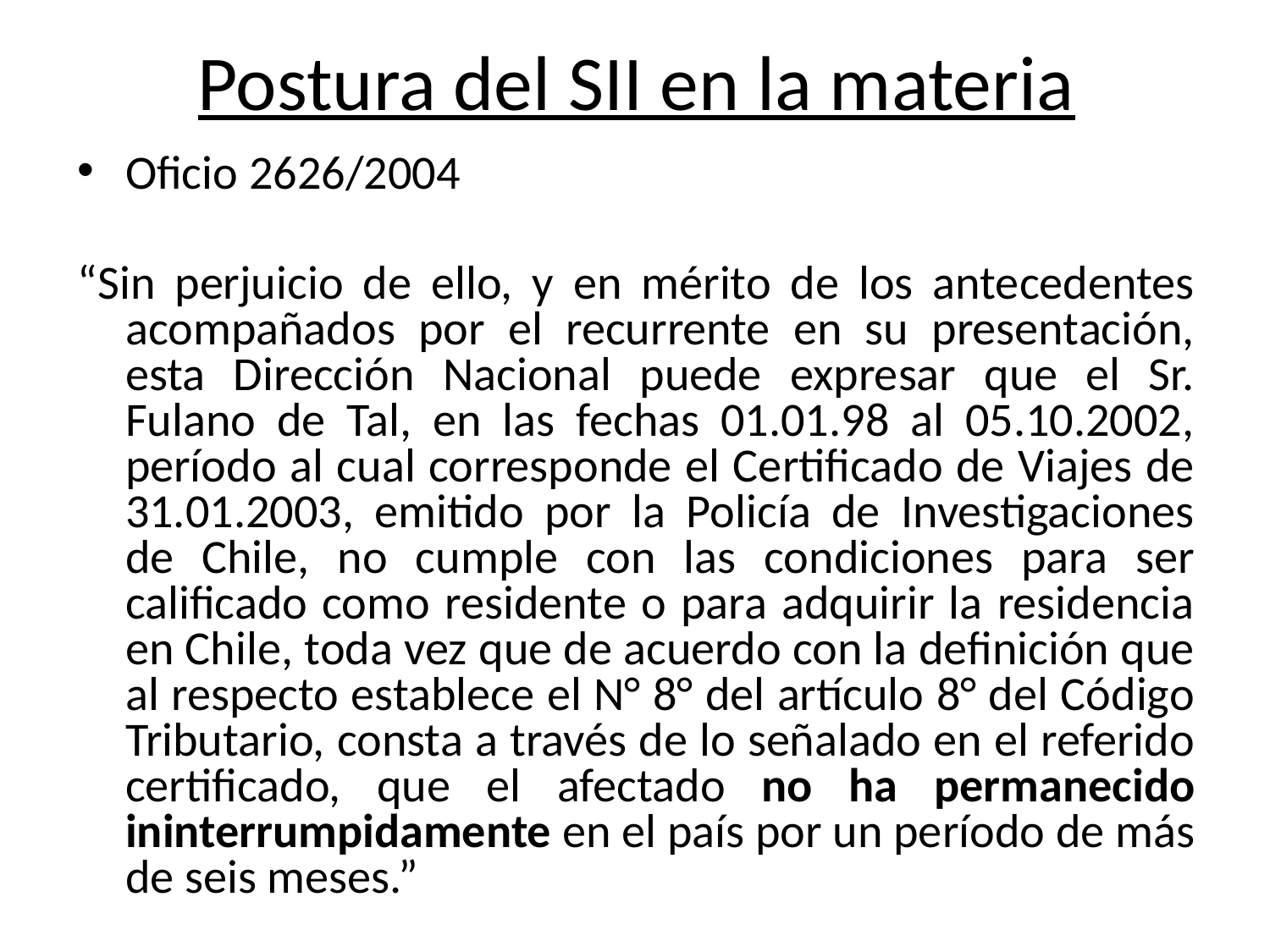

# Postura del SII en la materia
Oficio 2626/2004

“Sin perjuicio de ello, y en mérito de los antecedentes acompañados por el recurrente en su presentación, esta Dirección Nacional puede expresar que el Sr. Fulano de Tal, en las fechas 01.01.98 al 05.10.2002, período al cual corresponde el Certificado de Viajes de 31.01.2003, emitido por la Policía de Investigaciones de Chile, no cumple con las condiciones para ser calificado como residente o para adquirir la residencia en Chile, toda vez que de acuerdo con la definición que al respecto establece el N° 8° del artículo 8° del Código Tributario, consta a través de lo señalado en el referido certificado, que el afectado no ha permanecido ininterrumpidamente en el país por un período de más de seis meses.”